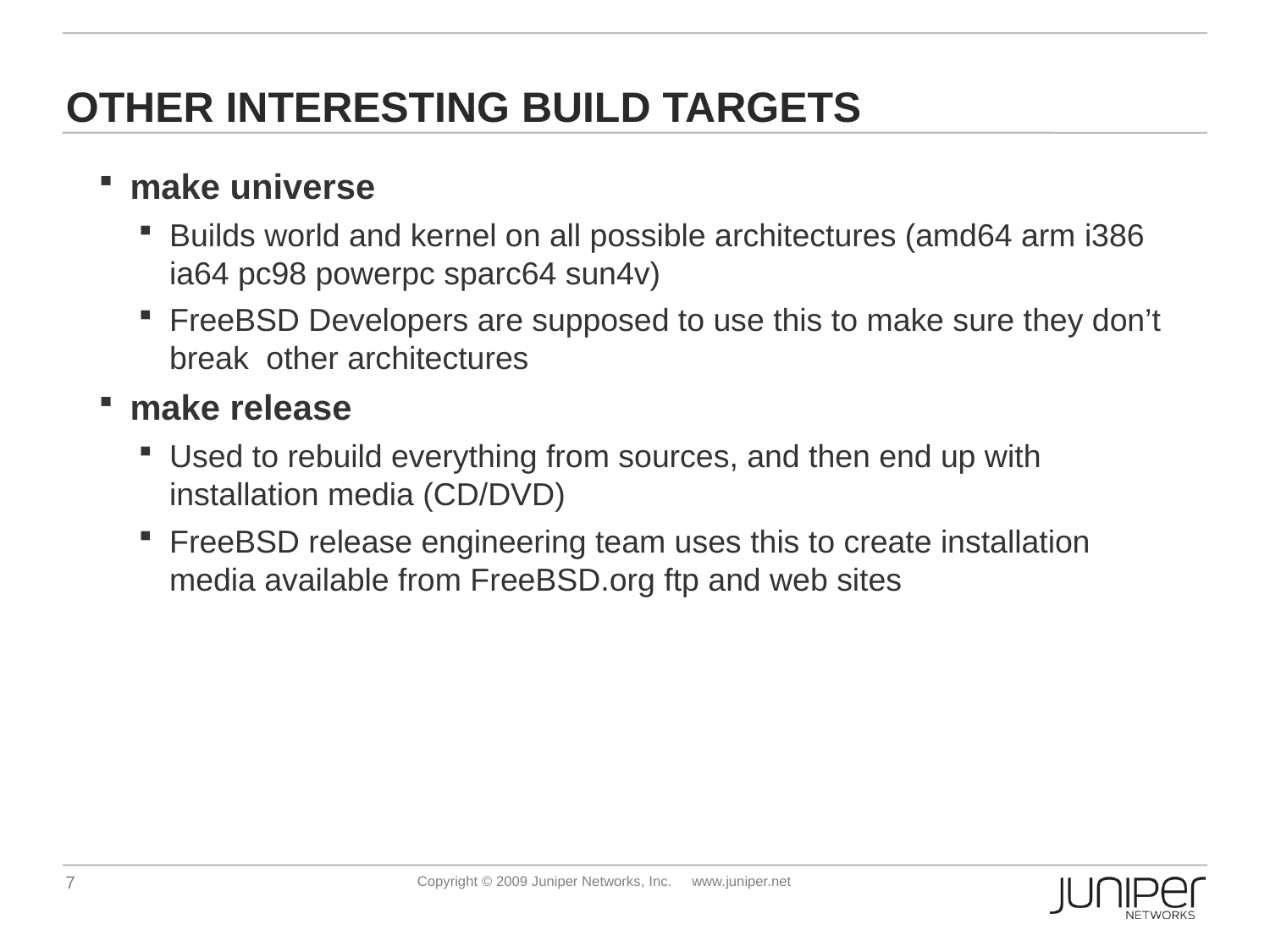

# OTHER interesting build targets
make universe
Builds world and kernel on all possible architectures (amd64 arm i386 ia64 pc98 powerpc sparc64 sun4v)
FreeBSD Developers are supposed to use this to make sure they don’t break  other architectures
make release
Used to rebuild everything from sources, and then end up with installation media (CD/DVD)
FreeBSD release engineering team uses this to create installation media available from FreeBSD.org ftp and web sites